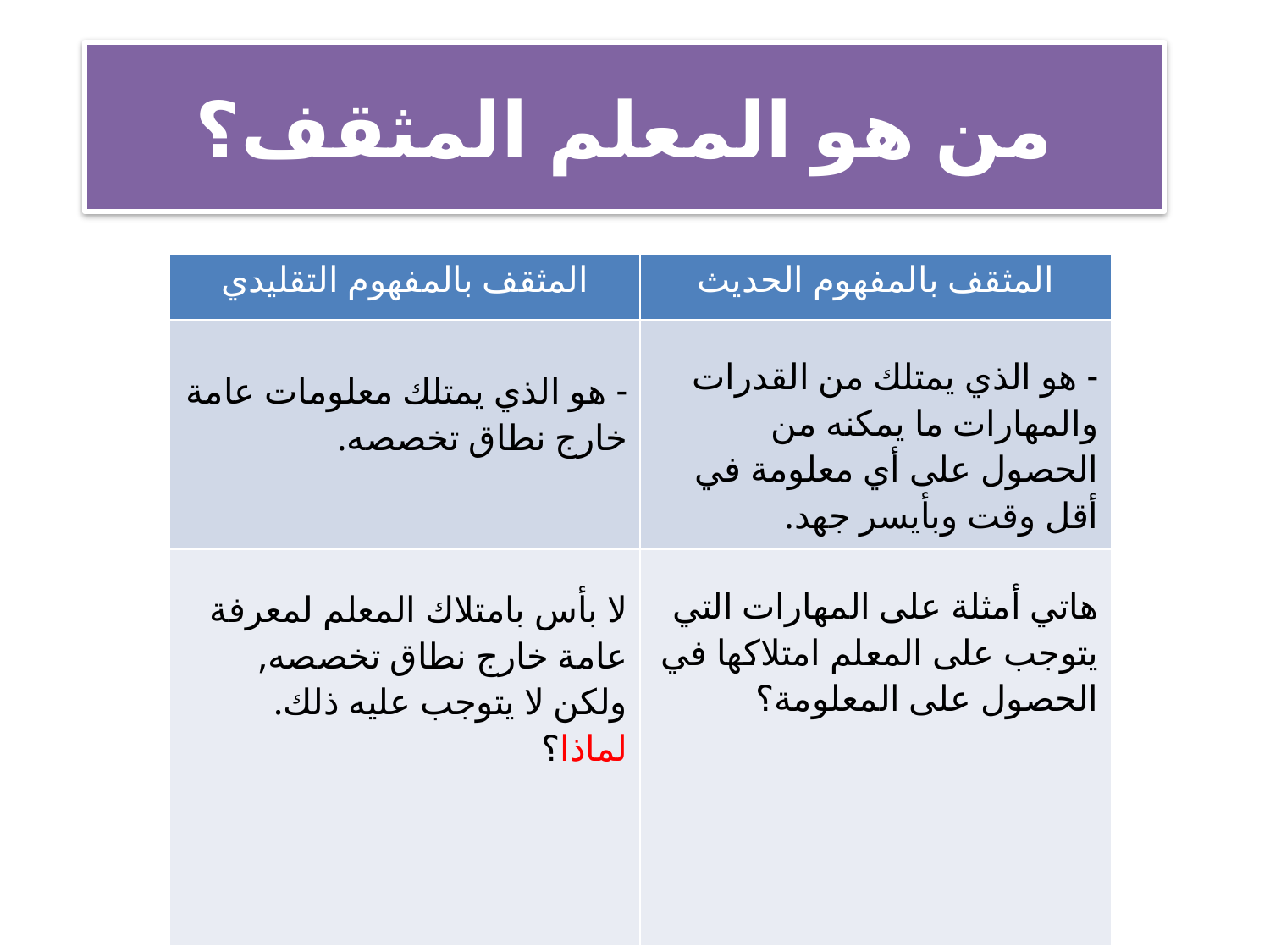

من هو المعلم المثقف؟
| المثقف بالمفهوم التقليدي | المثقف بالمفهوم الحديث |
| --- | --- |
| - هو الذي يمتلك معلومات عامة خارج نطاق تخصصه. | - هو الذي يمتلك من القدرات والمهارات ما يمكنه من الحصول على أي معلومة في أقل وقت وبأيسر جهد. |
| لا بأس بامتلاك المعلم لمعرفة عامة خارج نطاق تخصصه, ولكن لا يتوجب عليه ذلك. لماذا؟ | هاتي أمثلة على المهارات التي يتوجب على المعلم امتلاكها في الحصول على المعلومة؟ |